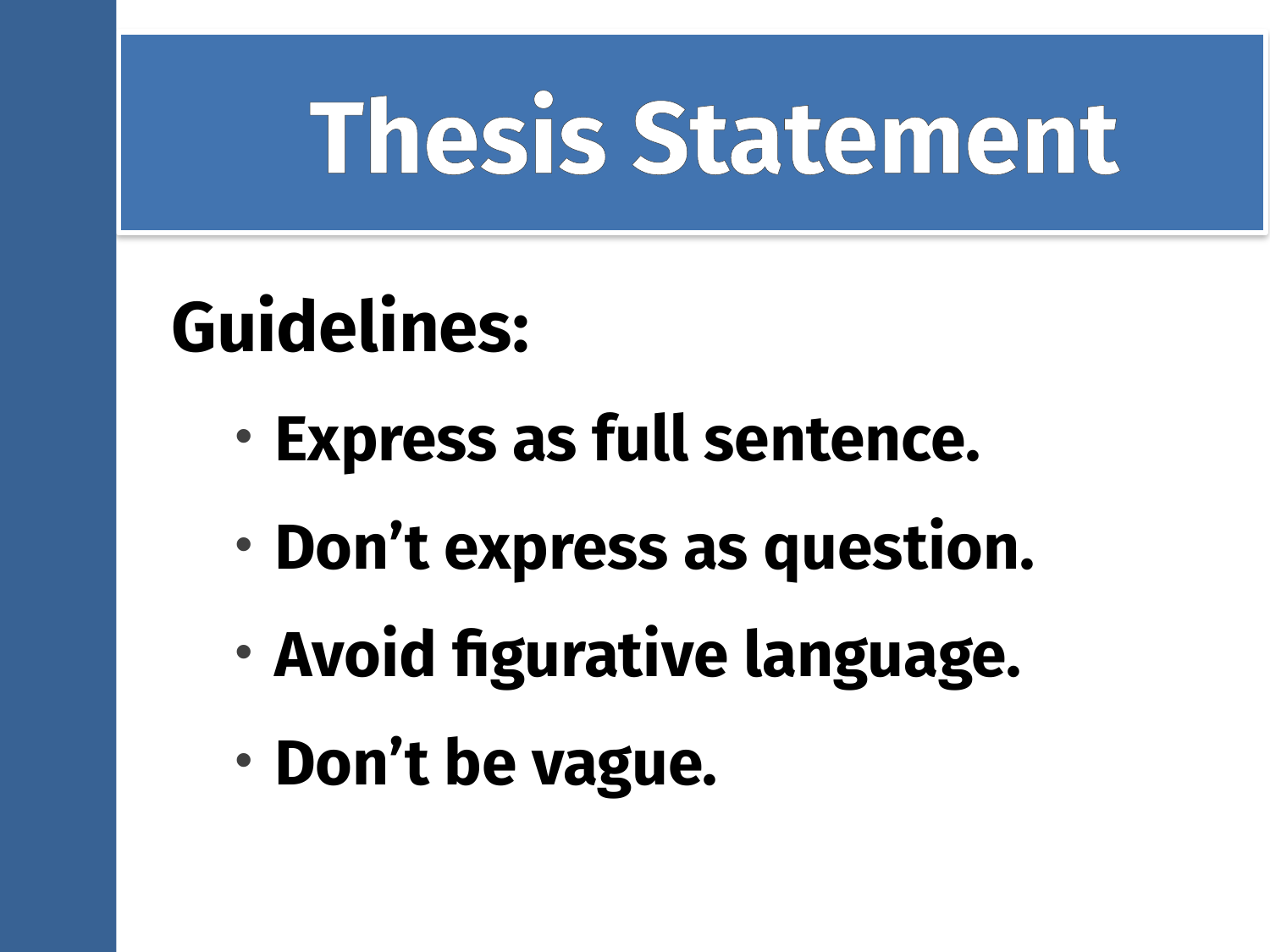

# Thesis Statement
Guidelines:
Express as full sentence.
Don’t express as question.
Avoid figurative language.
Don’t be vague.